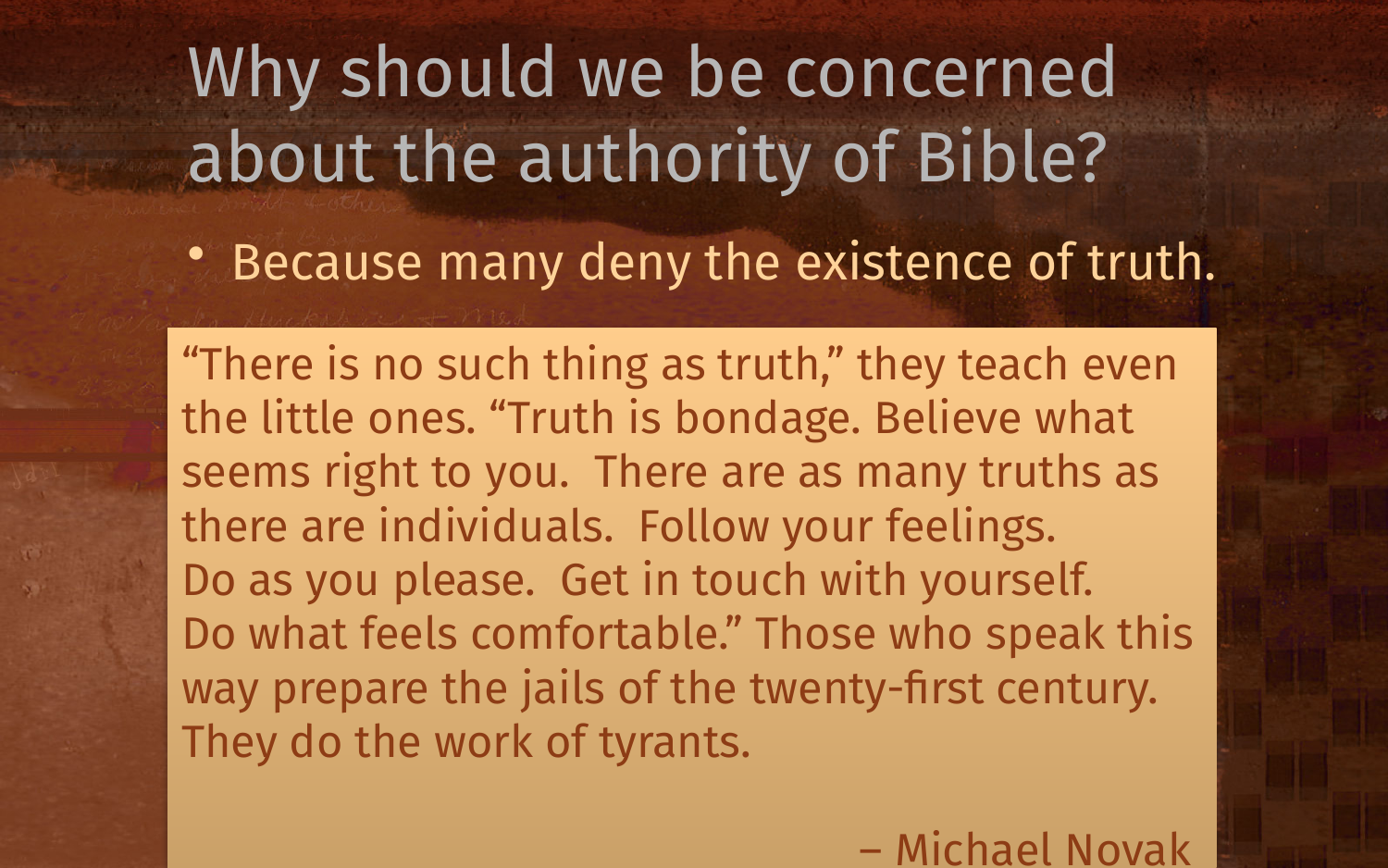

Why should we be concerned about the authority of Bible?
Because many deny the existence of truth.
“There is no such thing as truth,” they teach even the little ones. “Truth is bondage. Believe what seems right to you.  There are as many truths as there are individuals.  Follow your feelings.
Do as you please.  Get in touch with yourself.
Do what feels comfortable.” Those who speak this way prepare the jails of the twenty-first century.  They do the work of tyrants.
– Michael Novak